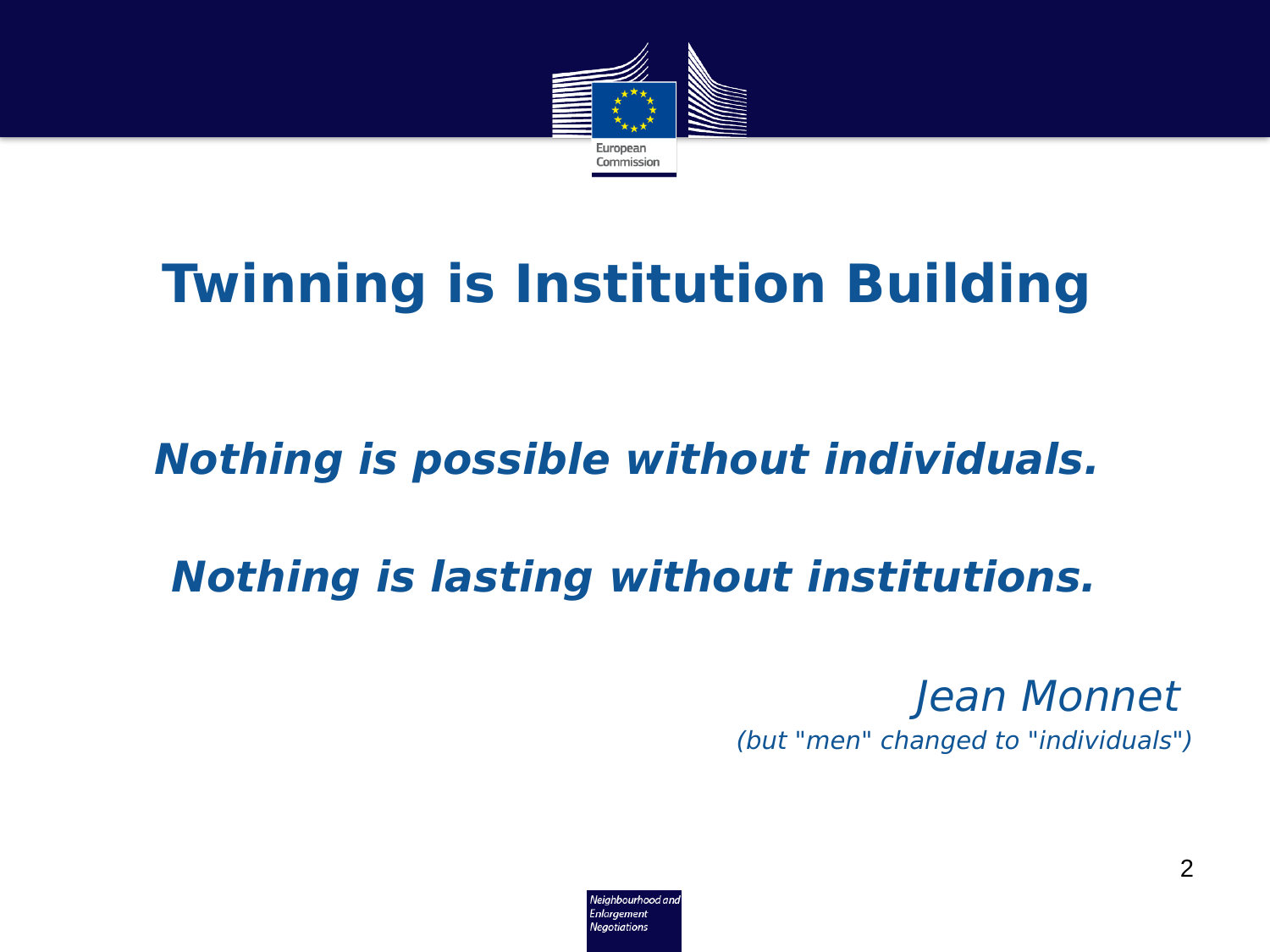

# Twinning is Institution Building

Nothing is possible without individuals.

Nothing is lasting without institutions.

Jean Monnet
(but "men" changed to "individuals")
2